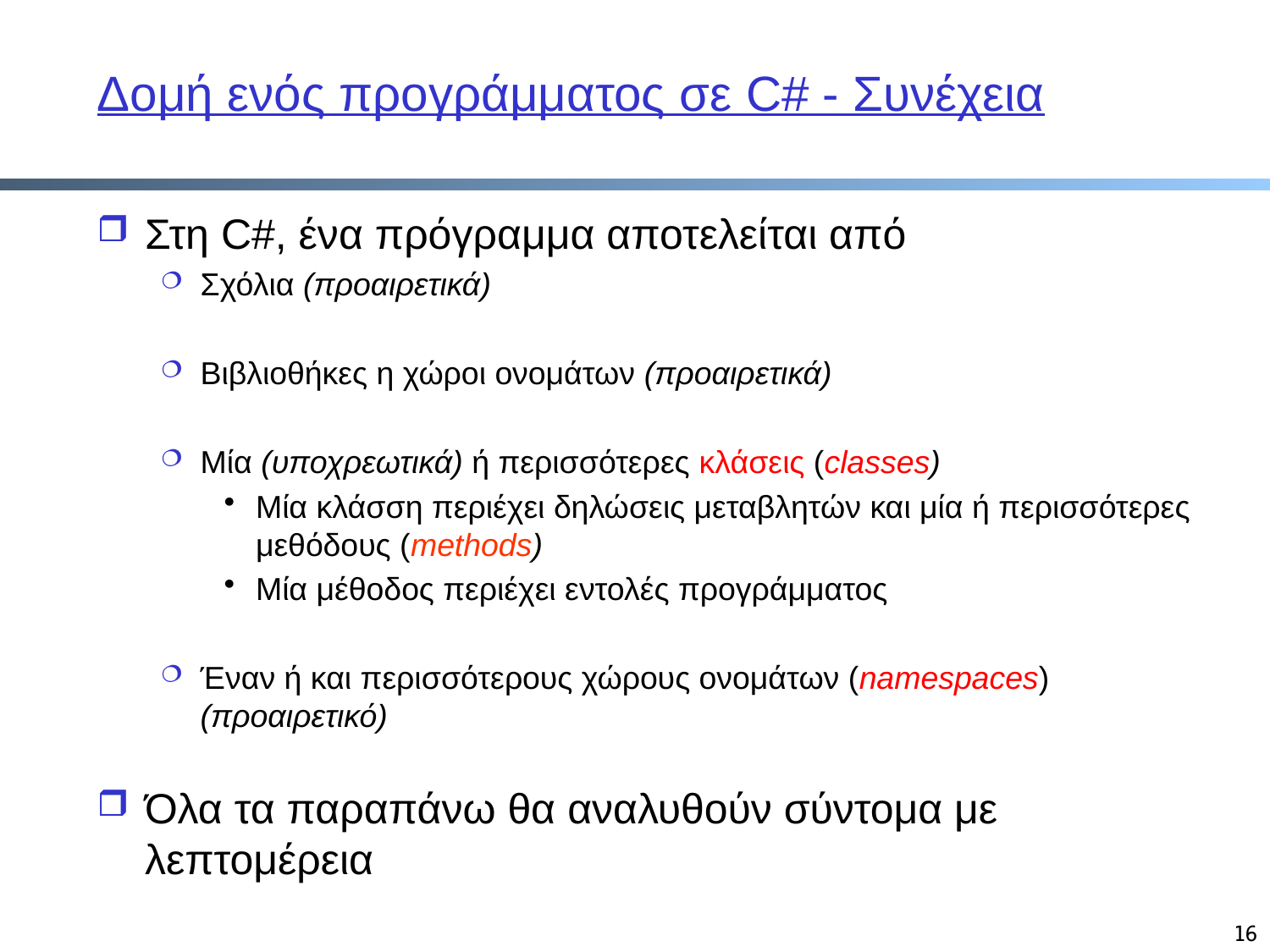

Δομή ενός προγράμματος σε C# - Συνέχεια
Στη C#, ένα πρόγραμμα αποτελείται από
Σχόλια (προαιρετικά)

Βιβλιοθήκες η χώροι ονομάτων (προαιρετικά)

Μία (υποχρεωτικά) ή περισσότερες κλάσεις (classes)
Μία κλάσση περιέχει δηλώσεις μεταβλητών και μία ή περισσότερες μεθόδους (methods)
Μία μέθοδος περιέχει εντολές προγράμματος

Έναν ή και περισσότερους χώρους ονομάτων (namespaces) (προαιρετικό)

Όλα τα παραπάνω θα αναλυθούν σύντομα με λεπτομέρεια
16